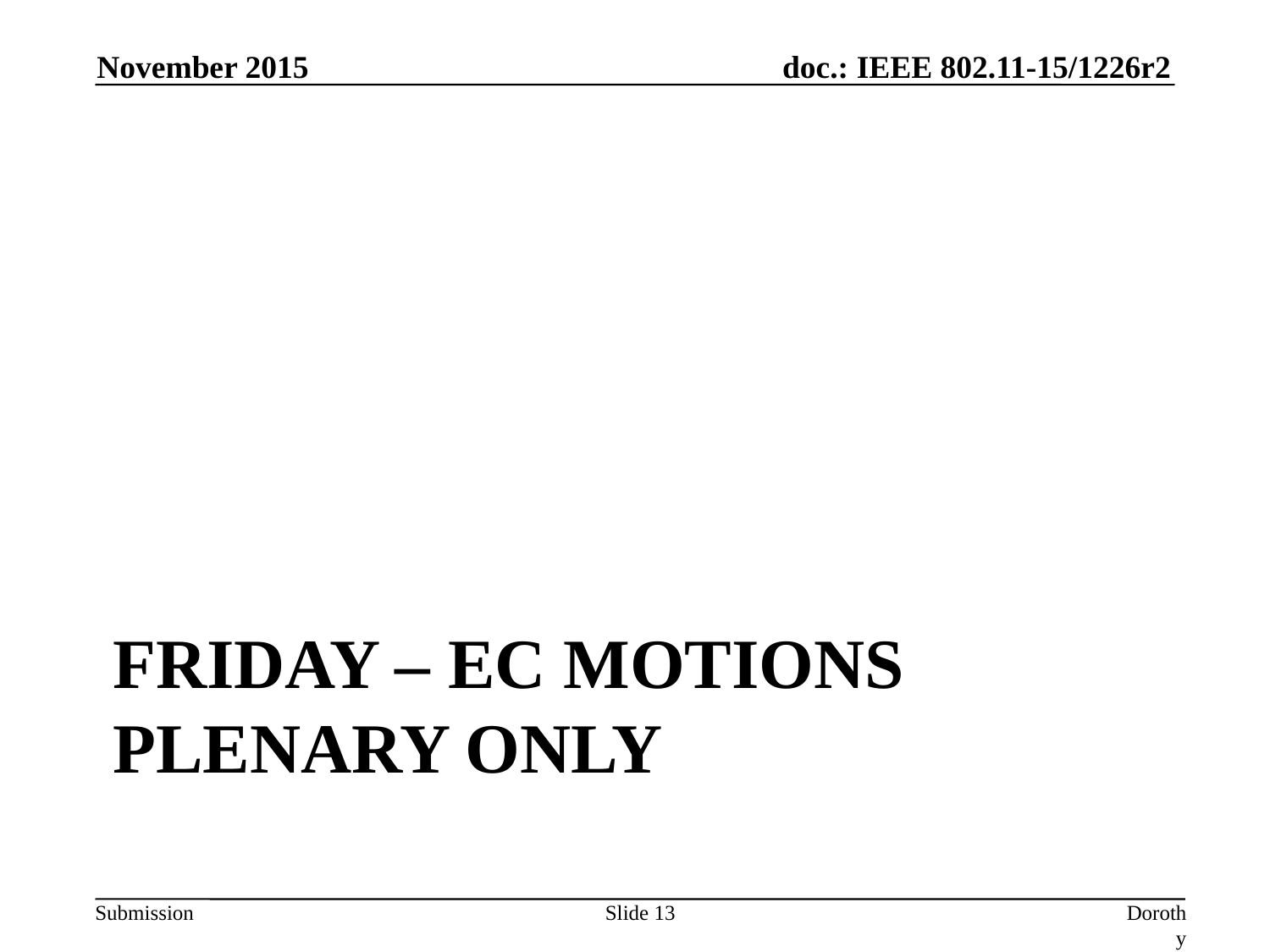

November 2015

# Friday – EC Motions plenary only
Slide 13
Dorothy Stanley, HPE-Aruba